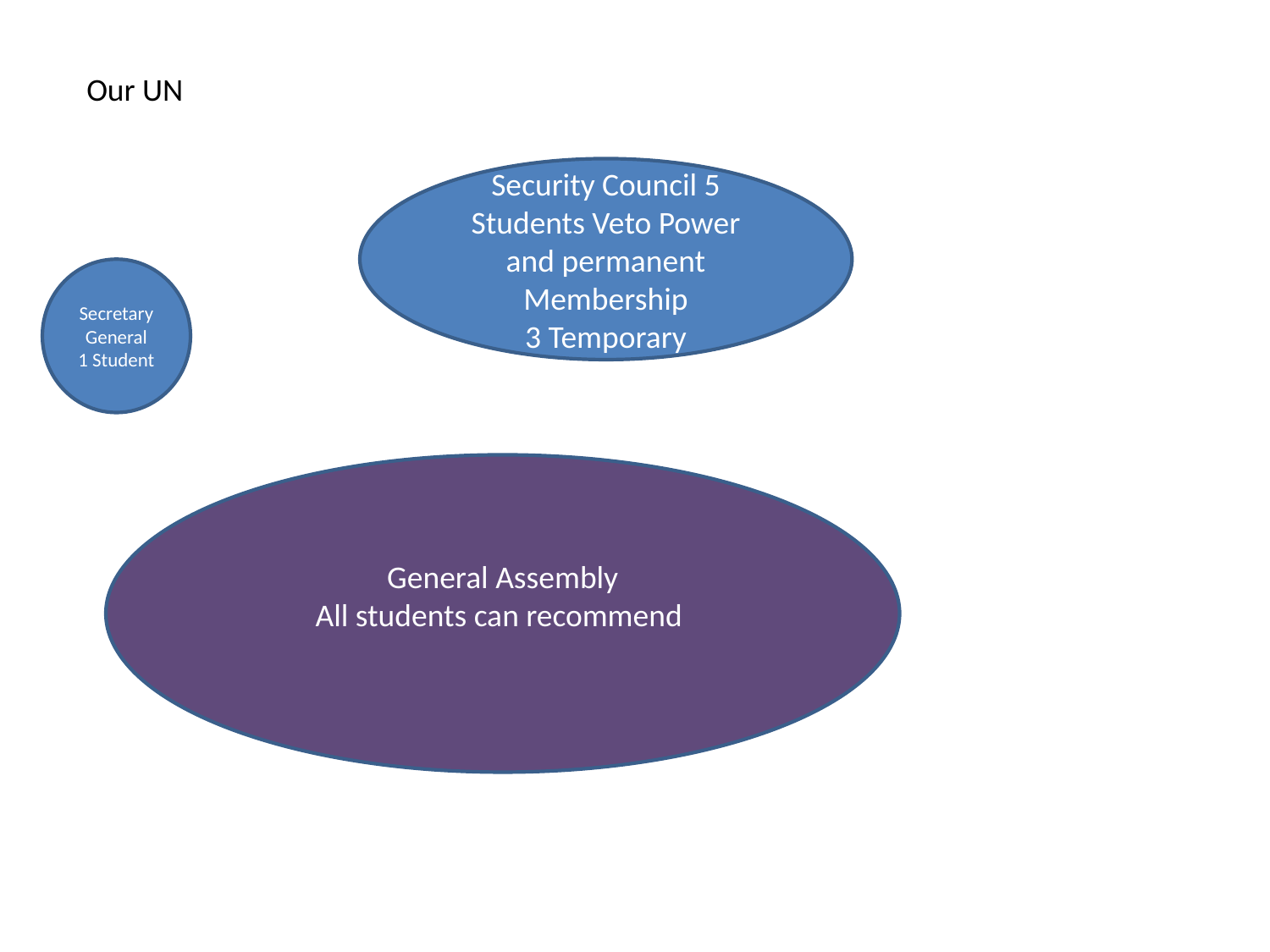

Our UN
Security Council 5 Students Veto Power and permanent Membership
3 Temporary
Secretary General
1 Student
General Assembly
All students can recommend